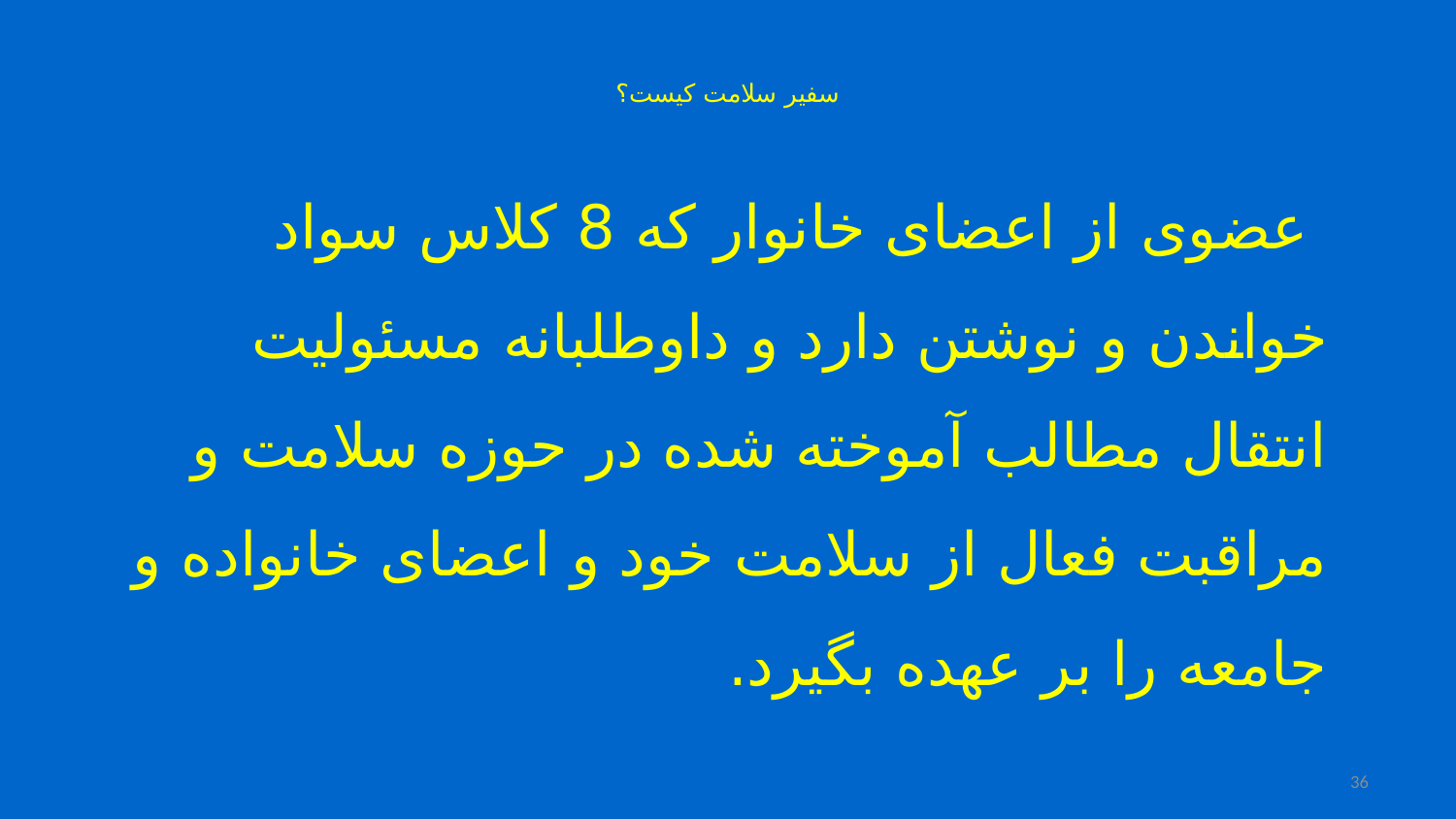

# سفیر سلامت کیست؟
 عضوی از اعضای خانوار که 8 کلاس سواد خواندن و نوشتن دارد و داوطلبانه مسئولیت انتقال مطالب آموخته شده در حوزه سلامت و مراقبت فعال از سلامت خود و اعضای خانواده و جامعه را بر عهده بگیرد.
36